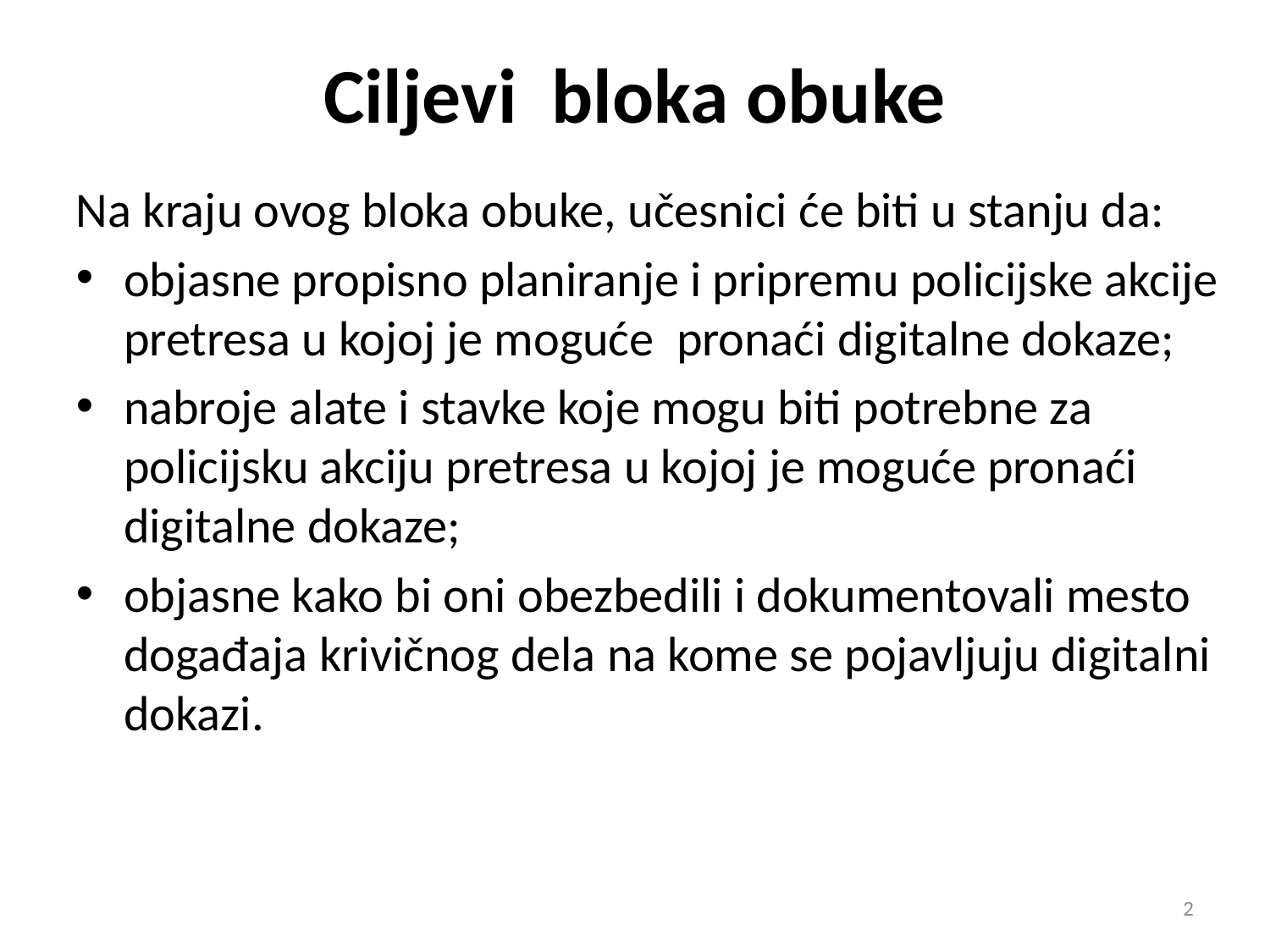

# Ciljevi  bloka obuke
Na kraju ovog bloka obuke, učesnici će biti u stanju da:
objasne propisno planiranje i pripremu policijske akcije pretresa u kojoj je moguće  pronaći digitalne dokaze;
nabroje alate i stavke koje mogu biti potrebne za policijsku akciju pretresa u kojoj je moguće pronaći digitalne dokaze;
objasne kako bi oni obezbedili i dokumentovali mesto događaja krivičnog dela na kome se pojavljuju digitalni dokazi.
2